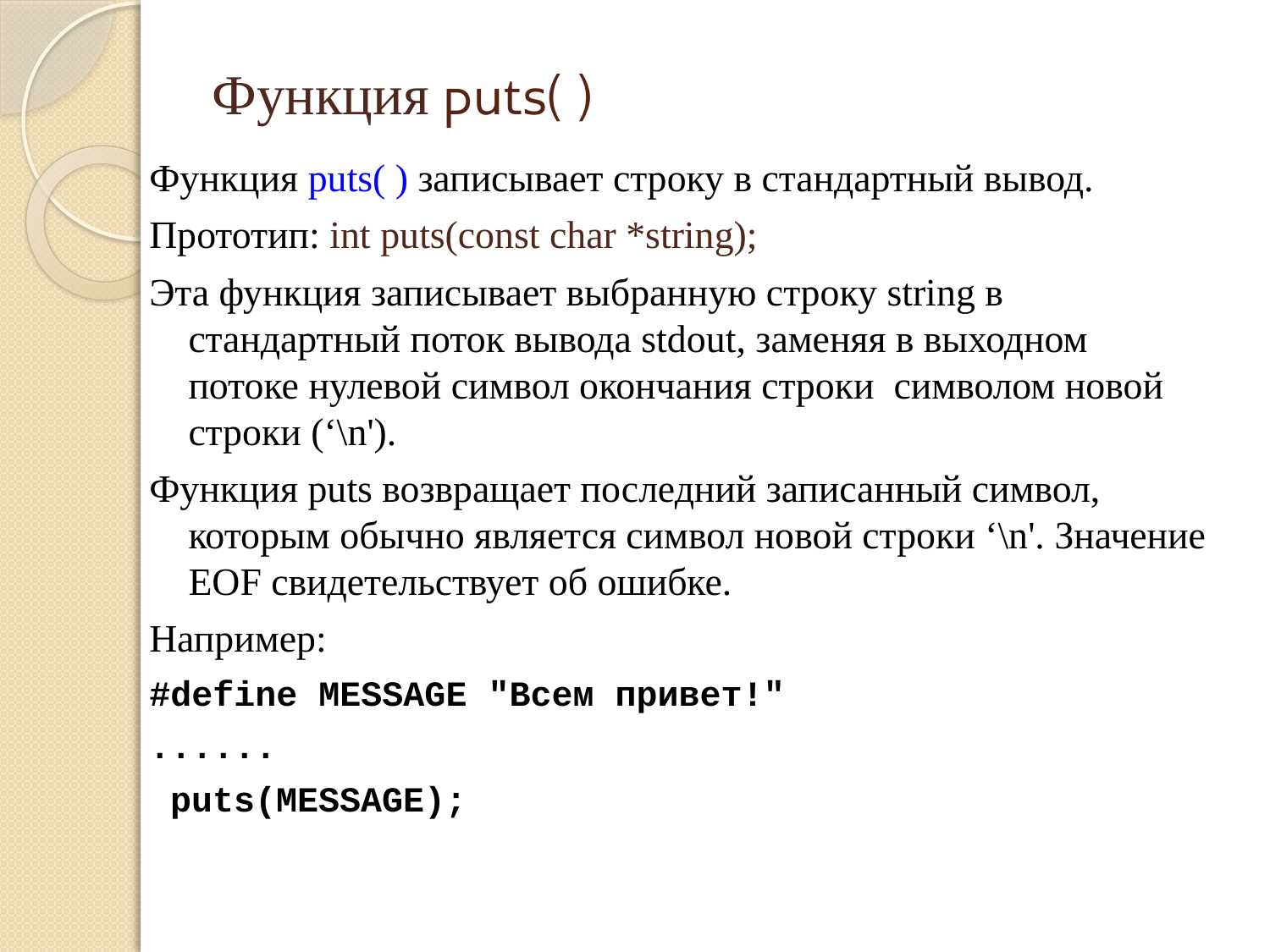

# Функция puts( )
Функция puts( ) записывает строку в стандартный вывод.
Прототип: int puts(const char *string);
Эта функция записывает выбранную строку string в стандартный поток вывода stdout, заменяя в выходном потоке нулевой символ окончания строки  символом новой строки (‘\n').
Функция puts возвращает последний записанный символ, которым обычно является символ новой строки ‘\n'. Значение EOF свидетельствует об ошибке.
Например:
#define MESSAGE "Всем привет!"
......
 puts(MESSAGE);